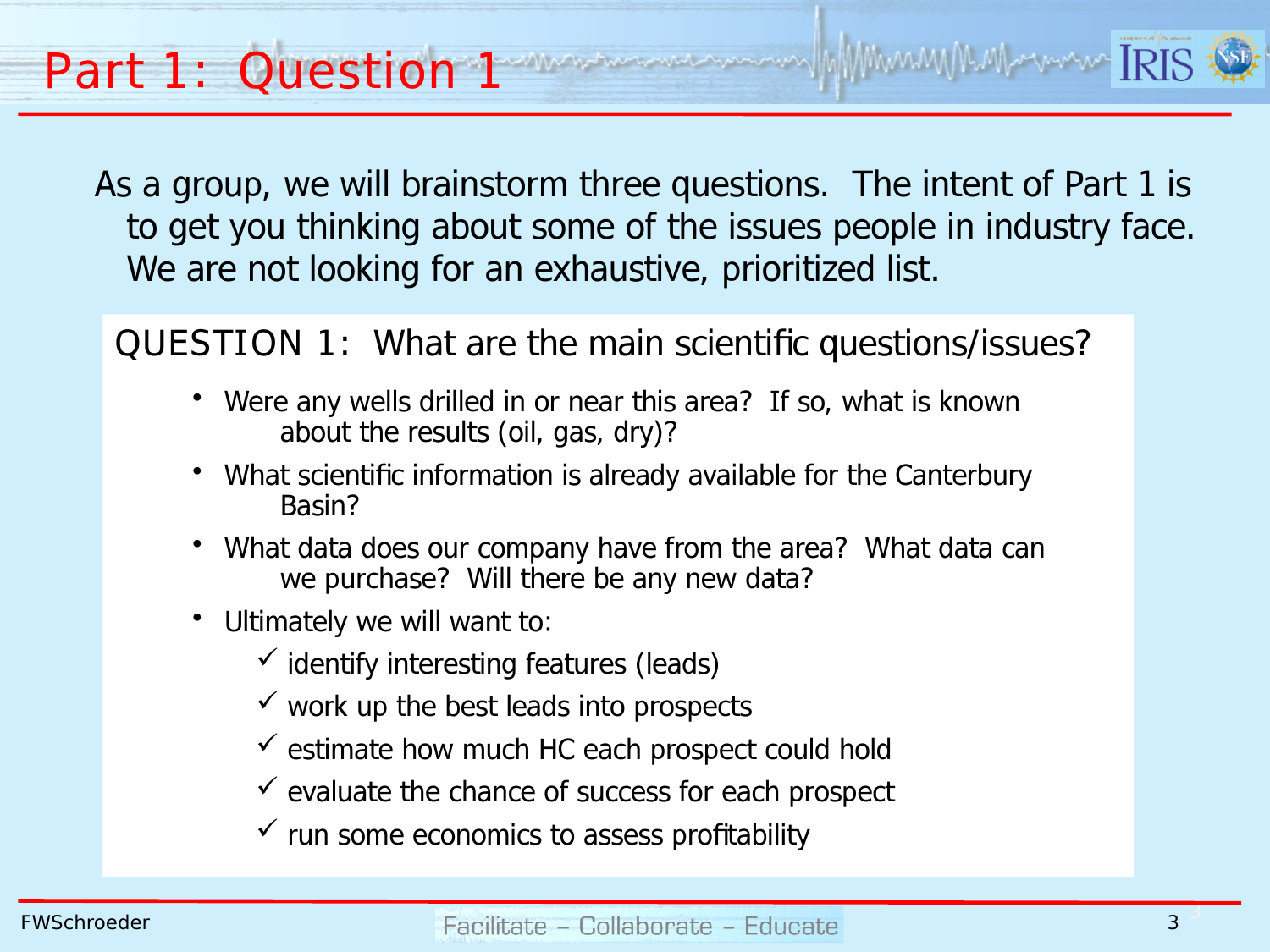

# Part 1:  Question 1
As a group, we will brainstorm three questions.  The intent of Part 1 is to get you thinking about some of the issues people in industry face.  We are not looking for an exhaustive, prioritized list.
QUESTION 1:  What are the main scientific questions/issues?

Were any wells drilled in or near this area?  If so, what is known 	about the results (oil, gas, dry)?
What scientific information is already available for the Canterbury 	Basin?
What data does our company have from the area?  What data can 	we purchase?  Will there be any new data?
Ultimately we will want to:
identify interesting features (leads)
work up the best leads into prospects
estimate how much HC each prospect could hold
evaluate the chance of success for each prospect
run some economics to assess profitability